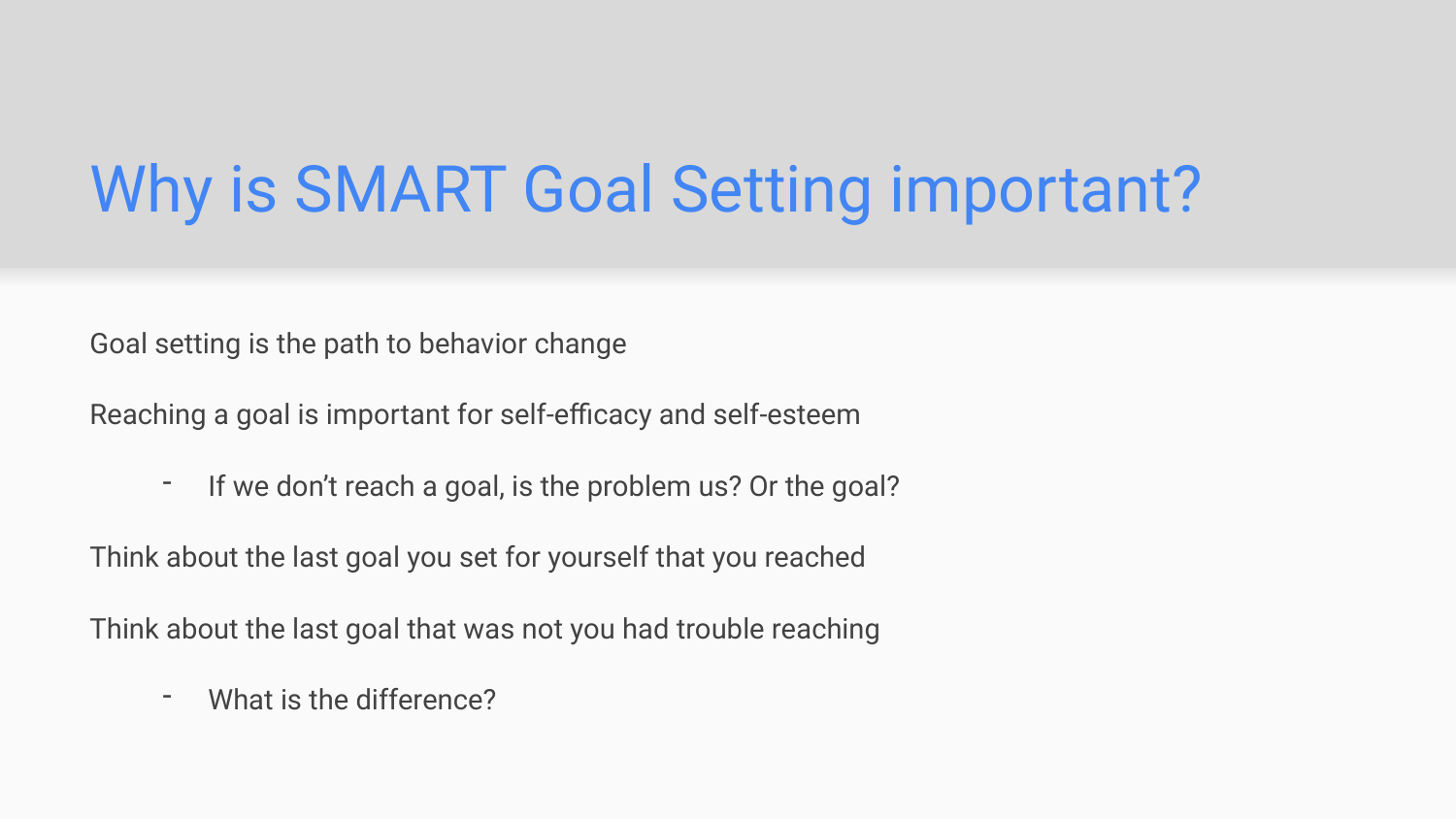

# Why is SMART Goal Setting important?
Goal setting is the path to behavior change
Reaching a goal is important for self-efficacy and self-esteem
If we don’t reach a goal, is the problem us? Or the goal?
Think about the last goal you set for yourself that you reached
Think about the last goal that was not you had trouble reaching
What is the difference?